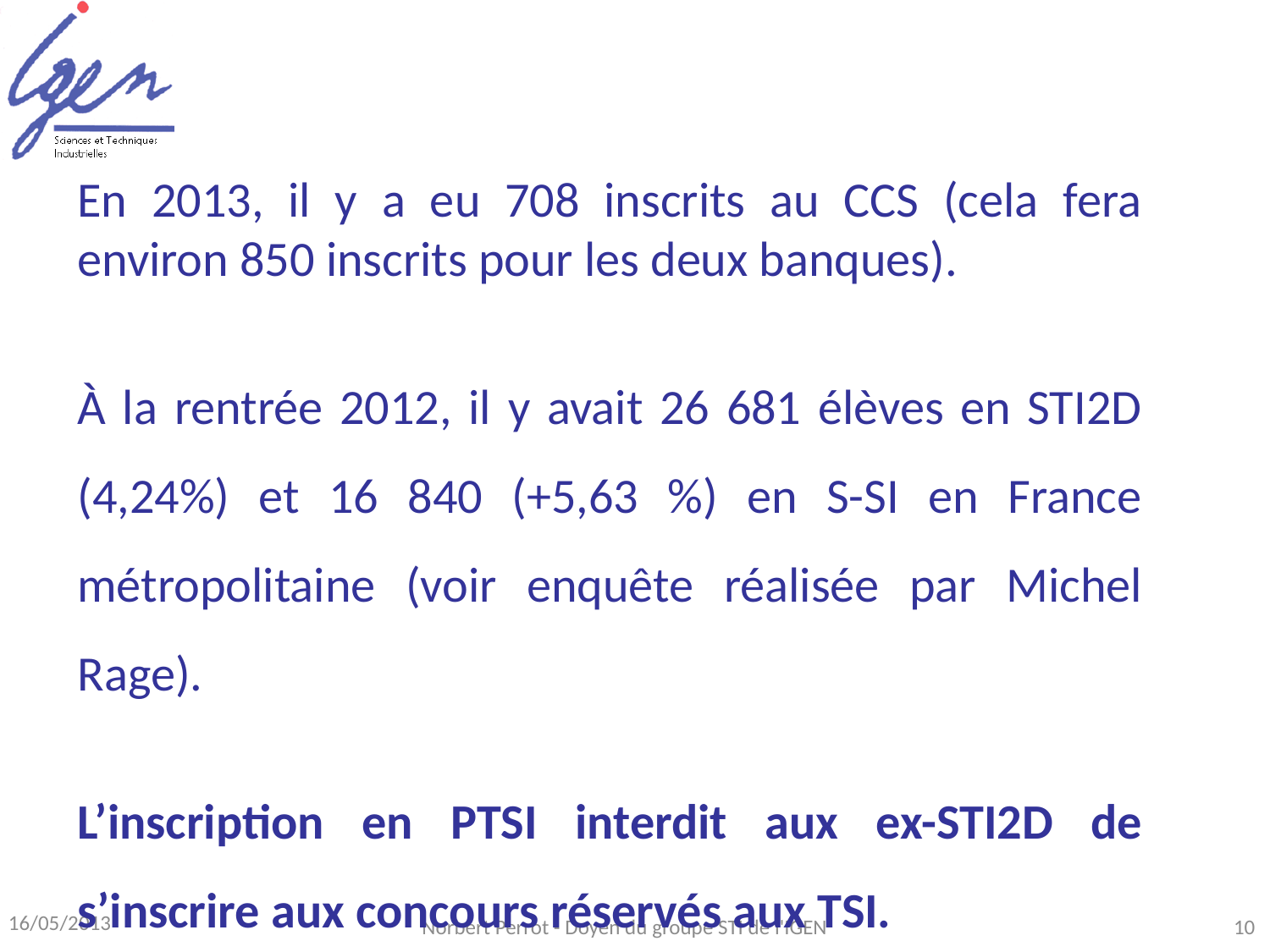

En 2013, il y a eu 708 inscrits au CCS (cela fera environ 850 inscrits pour les deux banques).

À la rentrée 2012, il y avait 26 681 élèves en STI2D (4,24%) et 16 840 (+5,63 %) en S-SI en France métropolitaine (voir enquête réalisée par Michel Rage).

L’inscription en PTSI interdit aux ex-STI2D de s’inscrire aux concours réservés aux TSI.
16/05/2013
Norbert Perrot - Doyen du groupe STI de l'IGEN
10